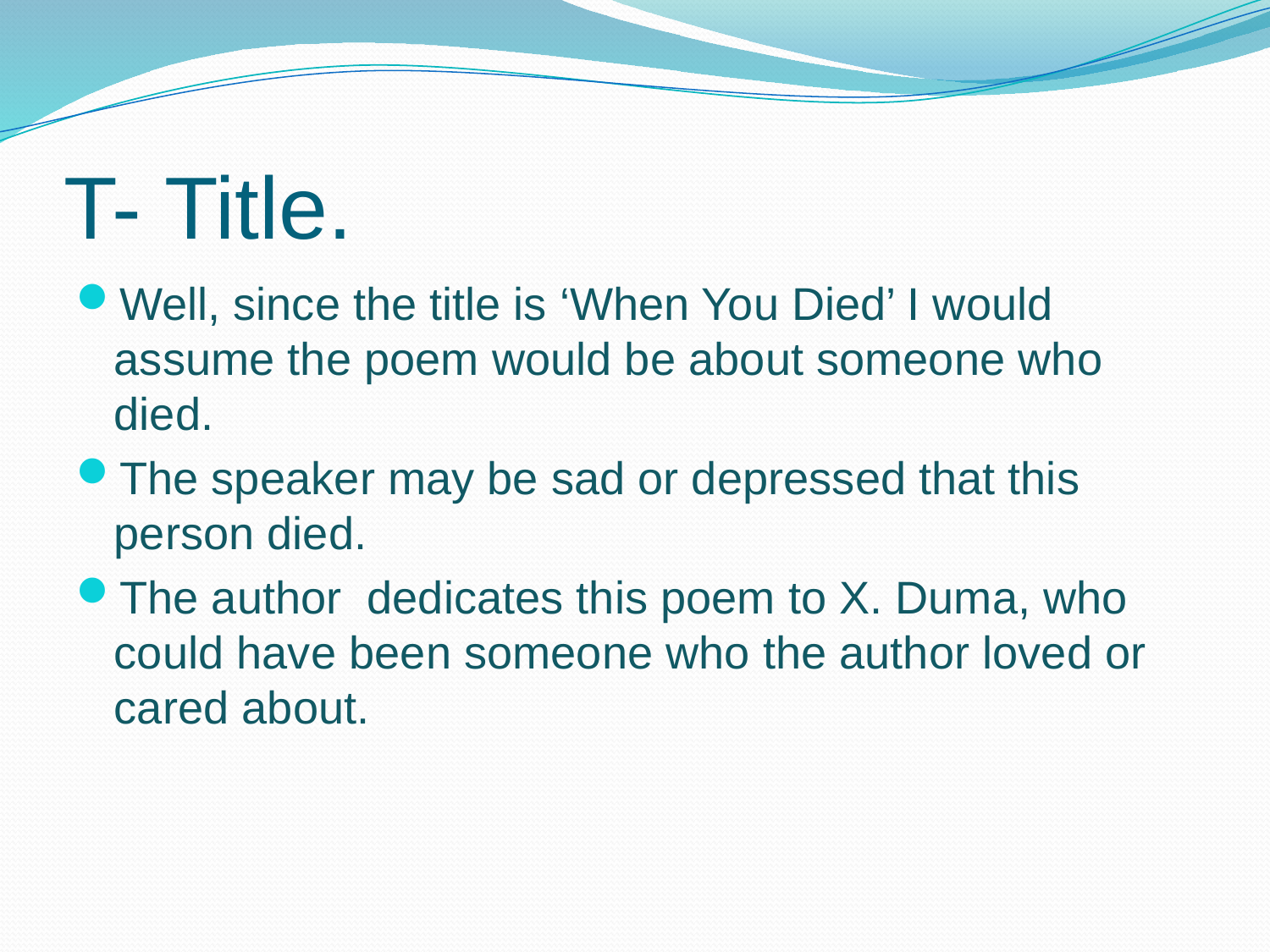

# T- Title.
Well, since the title is ‘When You Died’ I would assume the poem would be about someone who died.
The speaker may be sad or depressed that this person died.
The author  dedicates this poem to X. Duma, who could have been someone who the author loved or cared about.